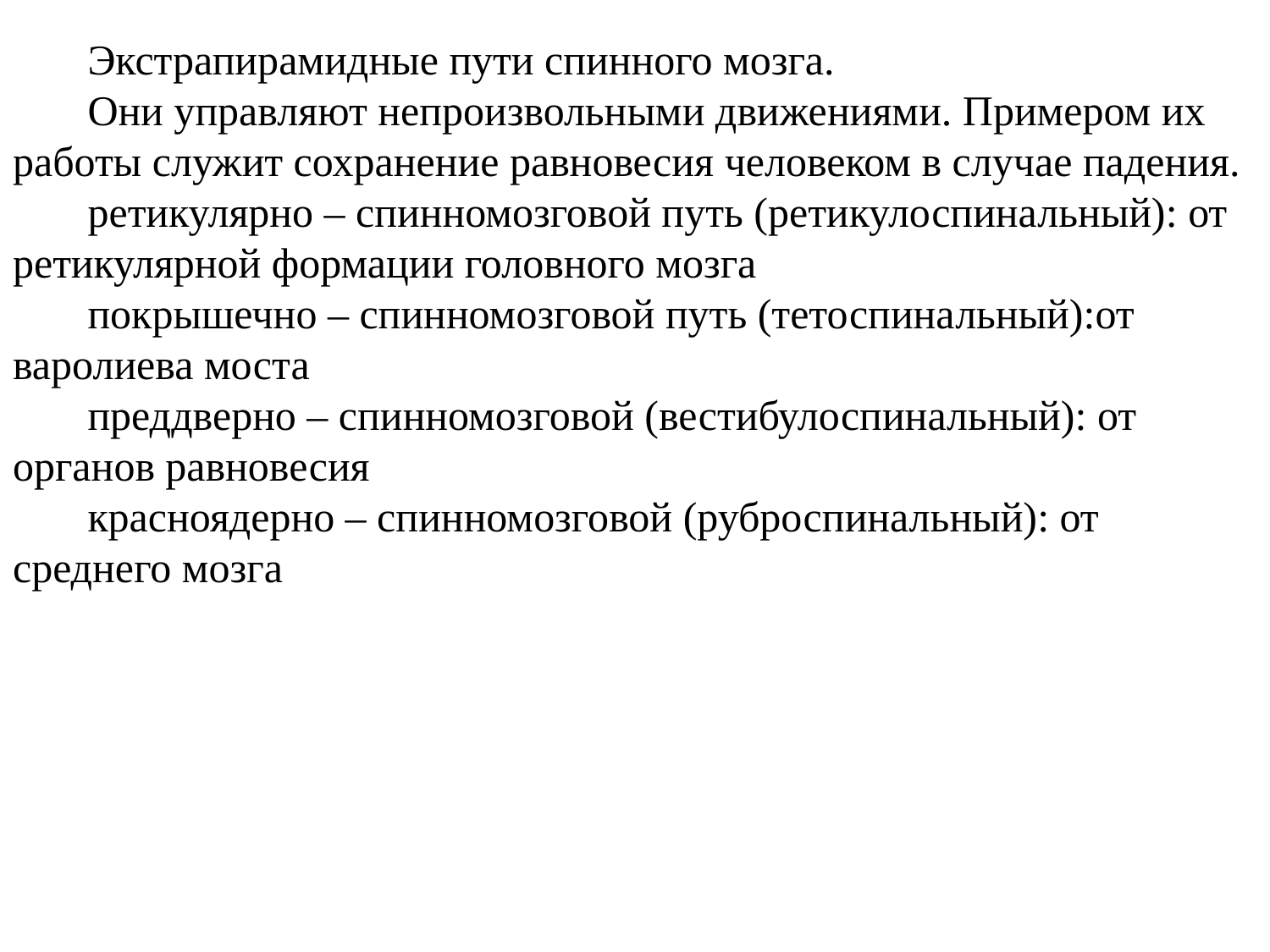

Экстрапирамидные пути спинного мозга.
Они управляют непроизвольными движениями. Примером их работы служит сохранение равновесия человеком в случае падения.
ретикулярно – спинномозговой путь (ретикулоспинальный): от ретикулярной формации головного мозга
покрышечно – спинномозговой путь (тетоспинальный):от варолиева моста
преддверно – спинномозговой (вестибулоспинальный): от органов равновесия
красноядерно – спинномозговой (руброспинальный): от среднего мозга